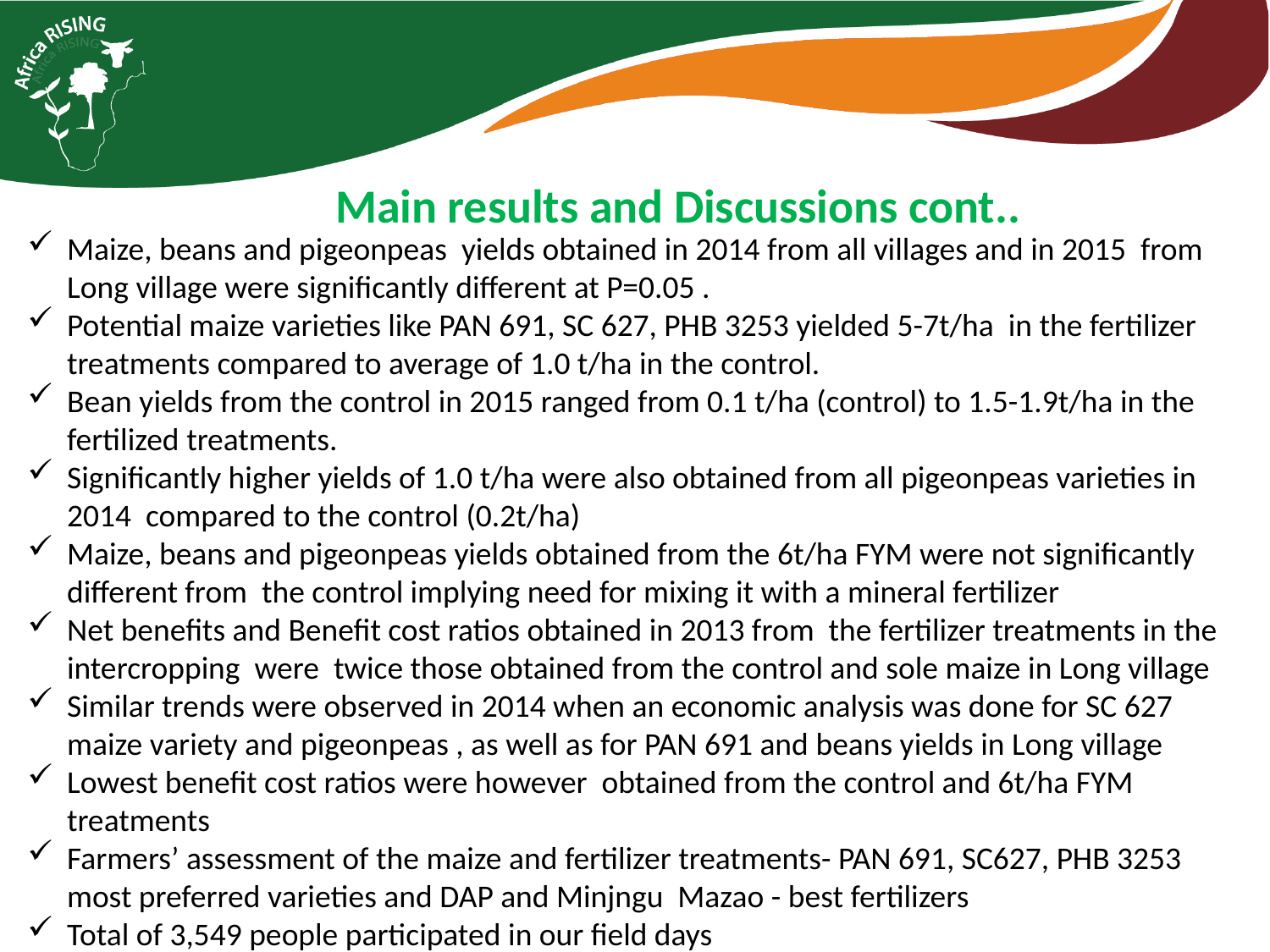

# Main results and Discussions cont..
Maize, beans and pigeonpeas  yields obtained in 2014 from all villages and in 2015  from Long village were significantly different at P=0.05 .
Potential maize varieties like PAN 691, SC 627, PHB 3253 yielded 5-7t/ha  in the fertilizer treatments compared to average of 1.0 t/ha in the control.
Bean yields from the control in 2015 ranged from 0.1 t/ha (control) to 1.5-1.9t/ha in the fertilized treatments.
Significantly higher yields of 1.0 t/ha were also obtained from all pigeonpeas varieties in 2014  compared to the control (0.2t/ha)
Maize, beans and pigeonpeas yields obtained from the 6t/ha FYM were not significantly different from  the control implying need for mixing it with a mineral fertilizer
Net benefits and Benefit cost ratios obtained in 2013 from  the fertilizer treatments in the intercropping  were  twice those obtained from the control and sole maize in Long village
Similar trends were observed in 2014 when an economic analysis was done for SC 627 maize variety and pigeonpeas , as well as for PAN 691 and beans yields in Long village
Lowest benefit cost ratios were however  obtained from the control and 6t/ha FYM treatments
Farmers’ assessment of the maize and fertilizer treatments- PAN 691, SC627, PHB 3253  most preferred varieties and DAP and Minjngu  Mazao - best fertilizers
Total of 3,549 people participated in our field days